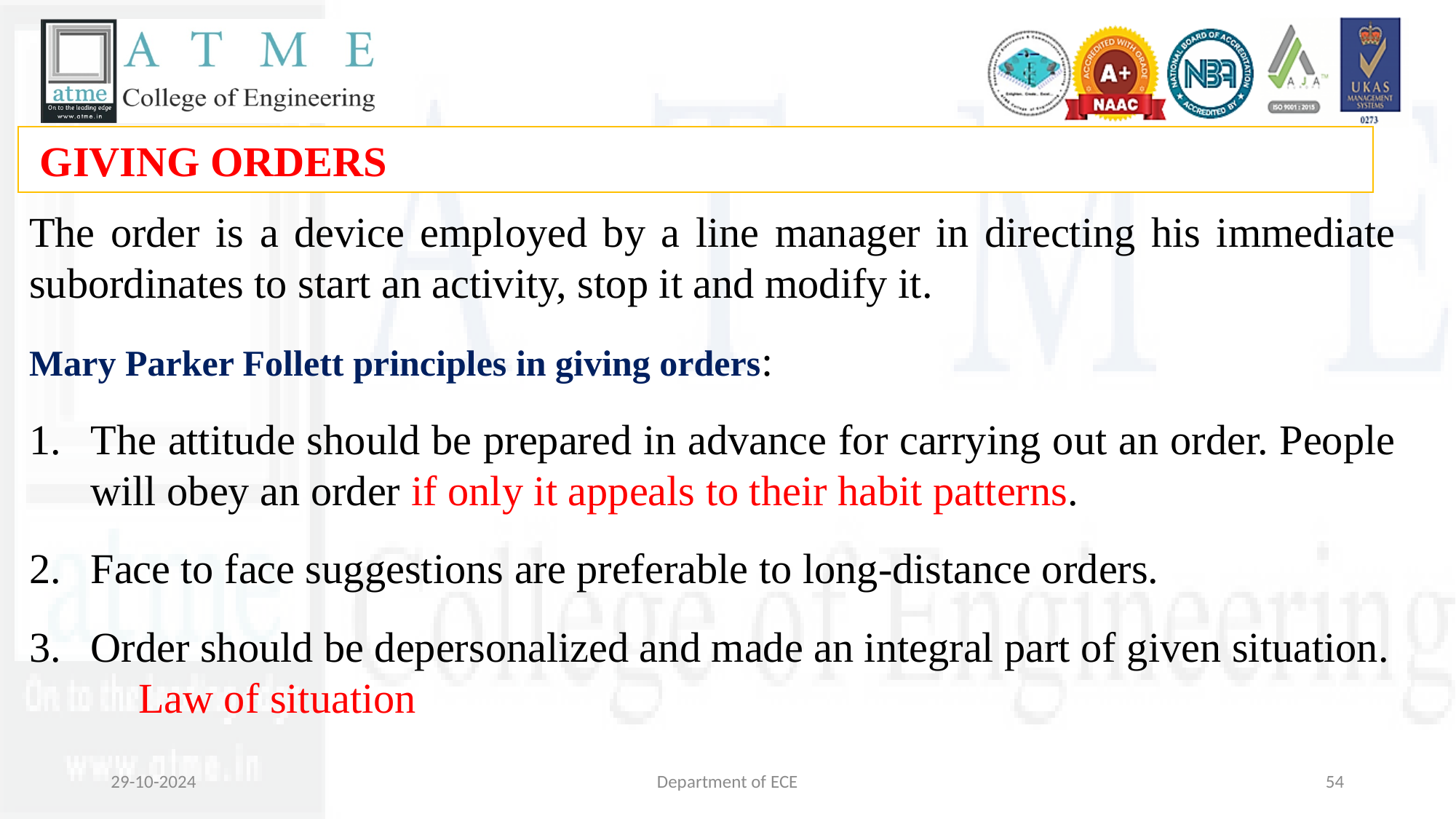

GIVING ORDERS

The order is a device employed by a line manager in directing his immediate subordinates to start an activity, stop it and modify it.
Mary Parker Follett principles in giving orders:
The attitude should be prepared in advance for carrying out an order. People will obey an order if only it appeals to their habit patterns.
Face to face suggestions are preferable to long-distance orders.
Order should be depersonalized and made an integral part of given situation.
	Law of situation

29-10-2024
Department of ECE
54